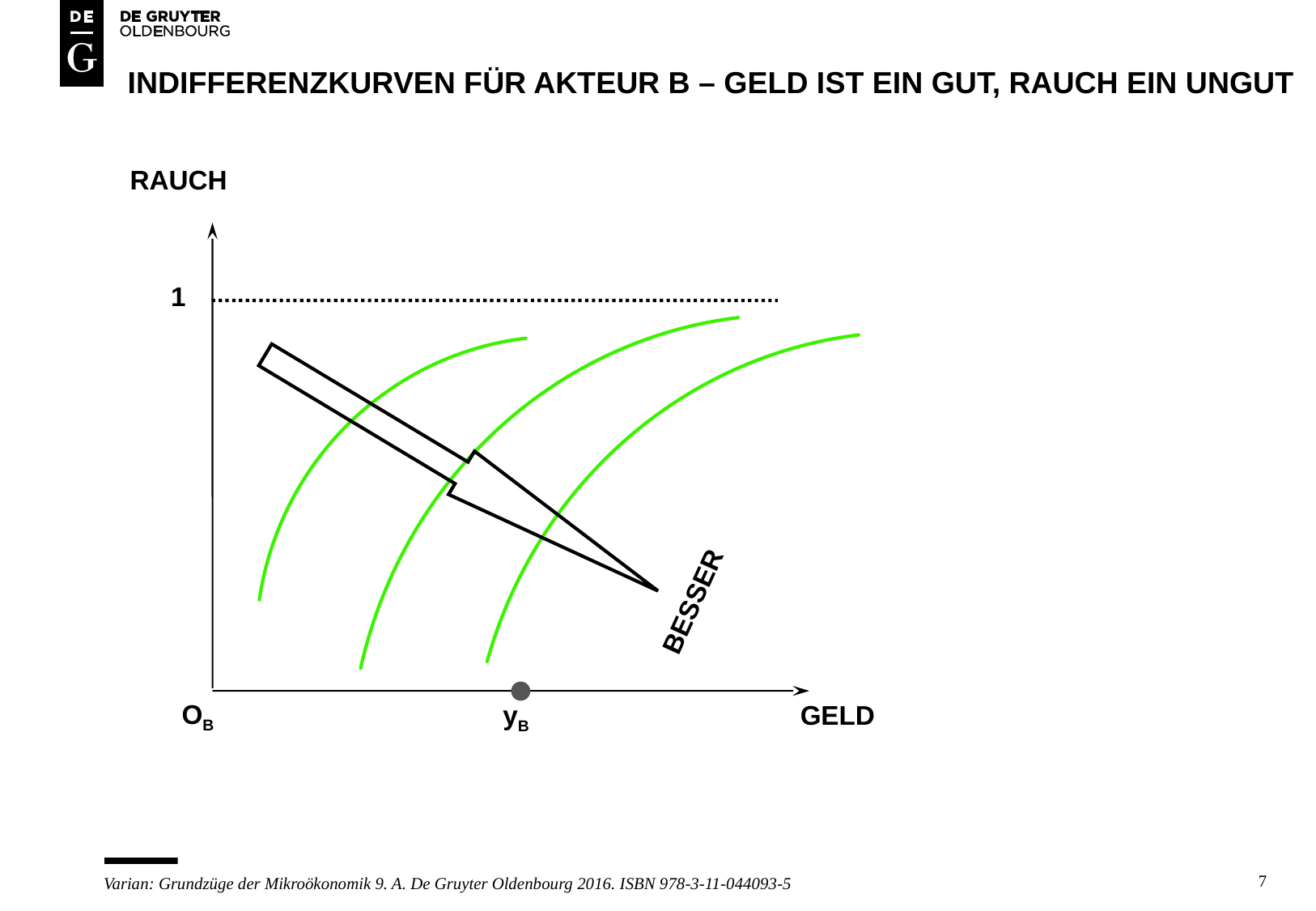

# Indifferenzkurven für akteur b – geld IST EIN GUT, rauch ein ungut

RAUCH

1

BESSER

OB
yB
GELD
7
Varian: Grundzüge der Mikroökonomik 9. A. De Gruyter Oldenbourg 2016. ISBN 978-3-11-044093-5